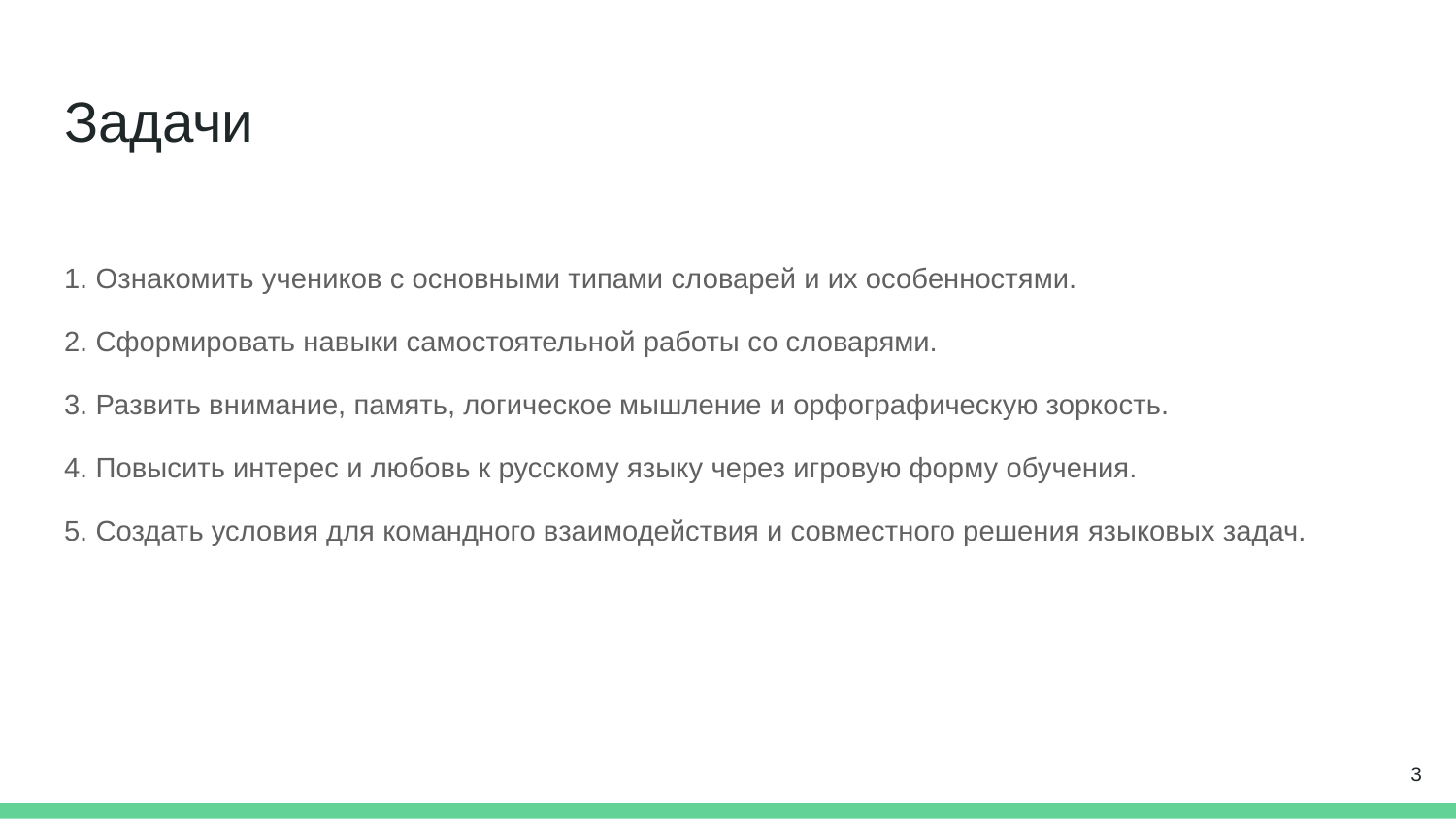

# Задачи
1. Ознакомить учеников с основными типами словарей и их особенностями.
2. Сформировать навыки самостоятельной работы со словарями.
3. Развить внимание, память, логическое мышление и орфографическую зоркость.
4. Повысить интерес и любовь к русскому языку через игровую форму обучения.
5. Создать условия для командного взаимодействия и совместного решения языковых задач.
3